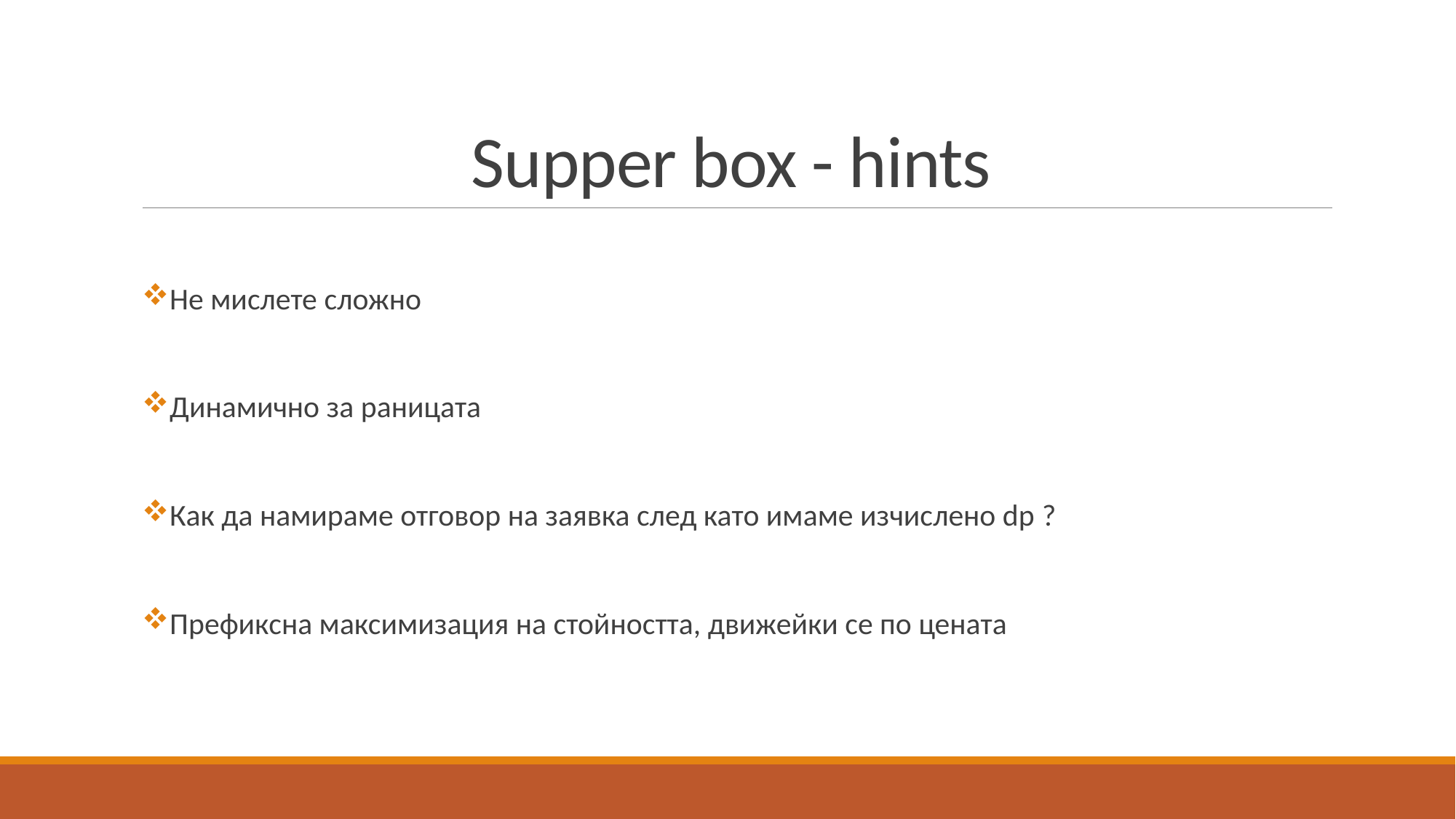

# Supper box - hints

Не мислете сложно

Динамично за раницата

Как да намираме отговор на заявка след като имаме изчислено dp ?

Префиксна максимизация на стойността, движейки се по цената